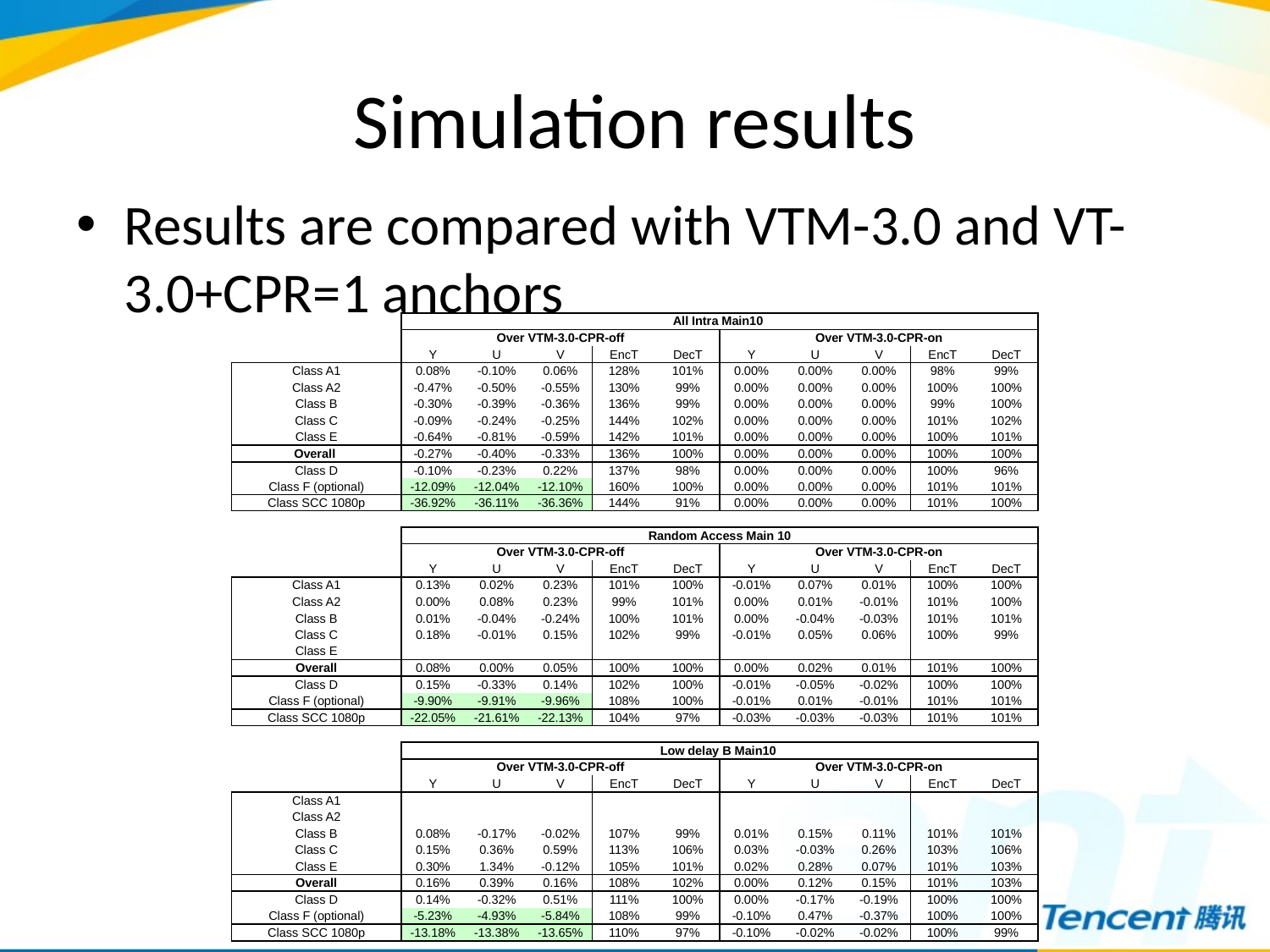

# Simulation results
Results are compared with VTM-3.0 and VT-3.0+CPR=1 anchors
|  | All Intra Main10 |  |  |  |  |  |  |  |  |  |
| --- | --- | --- | --- | --- | --- | --- | --- | --- | --- | --- |
|  | Over VTM-3.0-CPR-off |  |  |  |  | Over VTM-3.0-CPR-on |  |  |  |  |
|  | Y | U | V | EncT | DecT | Y | U | V | EncT | DecT |
| Class A1 | 0.08% | -0.10% | 0.06% | 128% | 101% | 0.00% | 0.00% | 0.00% | 98% | 99% |
| Class A2 | -0.47% | -0.50% | -0.55% | 130% | 99% | 0.00% | 0.00% | 0.00% | 100% | 100% |
| Class B | -0.30% | -0.39% | -0.36% | 136% | 99% | 0.00% | 0.00% | 0.00% | 99% | 100% |
| Class C | -0.09% | -0.24% | -0.25% | 144% | 102% | 0.00% | 0.00% | 0.00% | 101% | 102% |
| Class E | -0.64% | -0.81% | -0.59% | 142% | 101% | 0.00% | 0.00% | 0.00% | 100% | 101% |
| Overall | -0.27% | -0.40% | -0.33% | 136% | 100% | 0.00% | 0.00% | 0.00% | 100% | 100% |
| Class D | -0.10% | -0.23% | 0.22% | 137% | 98% | 0.00% | 0.00% | 0.00% | 100% | 96% |
| Class F (optional) | -12.09% | -12.04% | -12.10% | 160% | 100% | 0.00% | 0.00% | 0.00% | 101% | 101% |
| Class SCC 1080p | -36.92% | -36.11% | -36.36% | 144% | 91% | 0.00% | 0.00% | 0.00% | 101% | 100% |
|  |  |  |  |  |  |  |  |  |  |  |
|  | Random Access Main 10 |  |  |  |  |  |  |  |  |  |
|  | Over VTM-3.0-CPR-off |  |  |  |  | Over VTM-3.0-CPR-on |  |  |  |  |
|  | Y | U | V | EncT | DecT | Y | U | V | EncT | DecT |
| Class A1 | 0.13% | 0.02% | 0.23% | 101% | 100% | -0.01% | 0.07% | 0.01% | 100% | 100% |
| Class A2 | 0.00% | 0.08% | 0.23% | 99% | 101% | 0.00% | 0.01% | -0.01% | 101% | 100% |
| Class B | 0.01% | -0.04% | -0.24% | 100% | 101% | 0.00% | -0.04% | -0.03% | 101% | 101% |
| Class C | 0.18% | -0.01% | 0.15% | 102% | 99% | -0.01% | 0.05% | 0.06% | 100% | 99% |
| Class E |  |  |  |  |  |  |  |  |  |  |
| Overall | 0.08% | 0.00% | 0.05% | 100% | 100% | 0.00% | 0.02% | 0.01% | 101% | 100% |
| Class D | 0.15% | -0.33% | 0.14% | 102% | 100% | -0.01% | -0.05% | -0.02% | 100% | 100% |
| Class F (optional) | -9.90% | -9.91% | -9.96% | 108% | 100% | -0.01% | 0.01% | -0.01% | 101% | 101% |
| Class SCC 1080p | -22.05% | -21.61% | -22.13% | 104% | 97% | -0.03% | -0.03% | -0.03% | 101% | 101% |
|  |  |  |  |  |  |  |  |  |  |  |
|  | Low delay B Main10 |  |  |  |  |  |  |  |  |  |
|  | Over VTM-3.0-CPR-off |  |  |  |  | Over VTM-3.0-CPR-on |  |  |  |  |
|  | Y | U | V | EncT | DecT | Y | U | V | EncT | DecT |
| Class A1 |  |  |  |  |  |  |  |  |  |  |
| Class A2 |  |  |  |  |  |  |  |  |  |  |
| Class B | 0.08% | -0.17% | -0.02% | 107% | 99% | 0.01% | 0.15% | 0.11% | 101% | 101% |
| Class C | 0.15% | 0.36% | 0.59% | 113% | 106% | 0.03% | -0.03% | 0.26% | 103% | 106% |
| Class E | 0.30% | 1.34% | -0.12% | 105% | 101% | 0.02% | 0.28% | 0.07% | 101% | 103% |
| Overall | 0.16% | 0.39% | 0.16% | 108% | 102% | 0.00% | 0.12% | 0.15% | 101% | 103% |
| Class D | 0.14% | -0.32% | 0.51% | 111% | 100% | 0.00% | -0.17% | -0.19% | 100% | 100% |
| Class F (optional) | -5.23% | -4.93% | -5.84% | 108% | 99% | -0.10% | 0.47% | -0.37% | 100% | 100% |
| Class SCC 1080p | -13.18% | -13.38% | -13.65% | 110% | 97% | -0.10% | -0.02% | -0.02% | 100% | 99% |